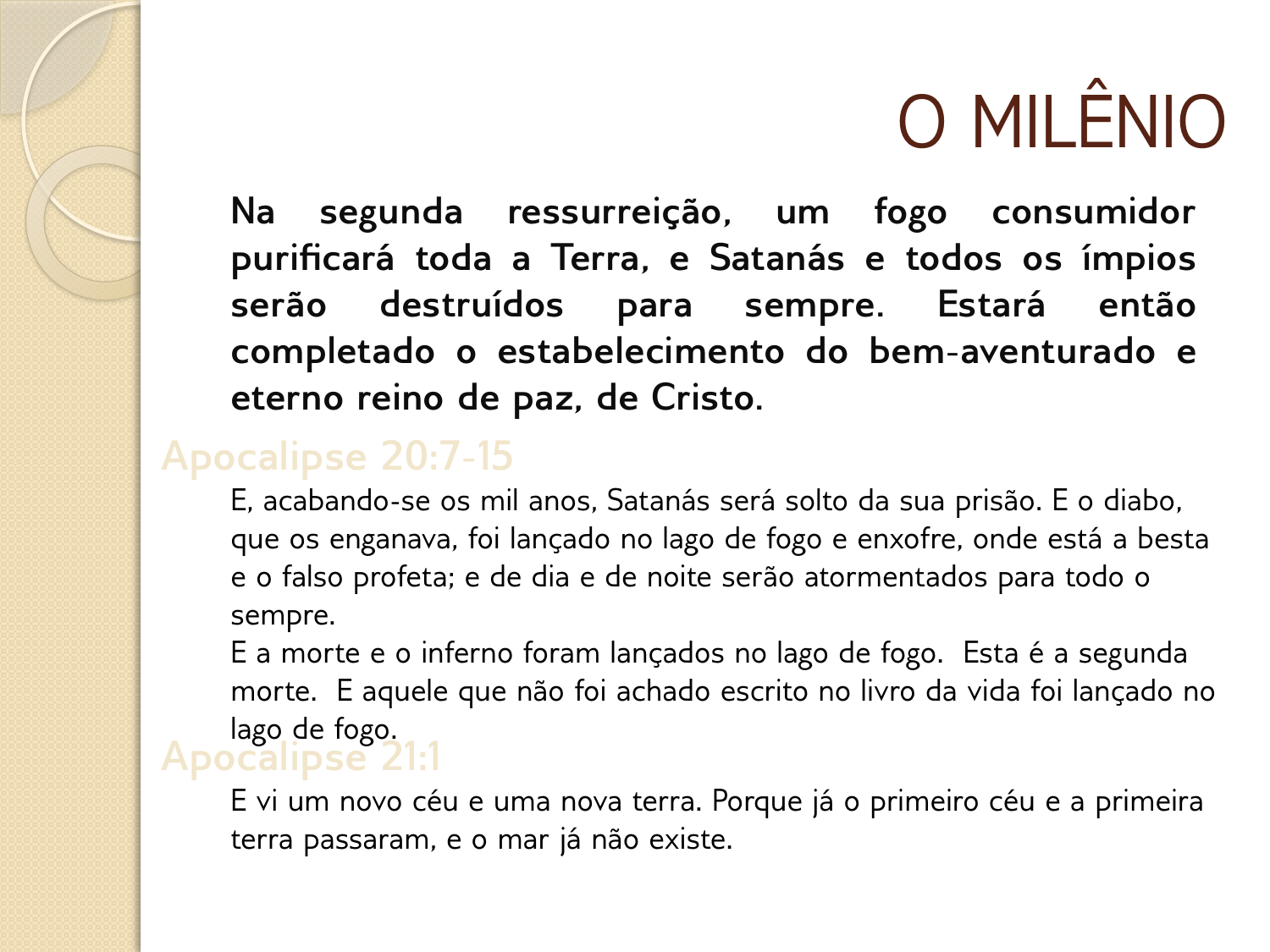

# O MILÊNIO
Na segunda ressurreição, um fogo consumidor purificará toda a Terra, e Satanás e todos os ímpios serão destruídos para sempre. Estará então completado o estabelecimento do bem-aventurado e eterno reino de paz, de Cristo.
Apocalipse 20:7-15
E, acabando-se os mil anos, Satanás será solto da sua prisão. E o diabo, que os enganava, foi lançado no lago de fogo e enxofre, onde está a besta e o falso profeta; e de dia e de noite serão atormentados para todo o sempre.
E a morte e o inferno foram lançados no lago de fogo.  Esta é a segunda morte.  E aquele que não foi achado escrito no livro da vida foi lançado no lago de fogo.

Apocalipse 21:1
E vi um novo céu e uma nova terra. Porque já o primeiro céu e a primeira terra passaram, e o mar já não existe.